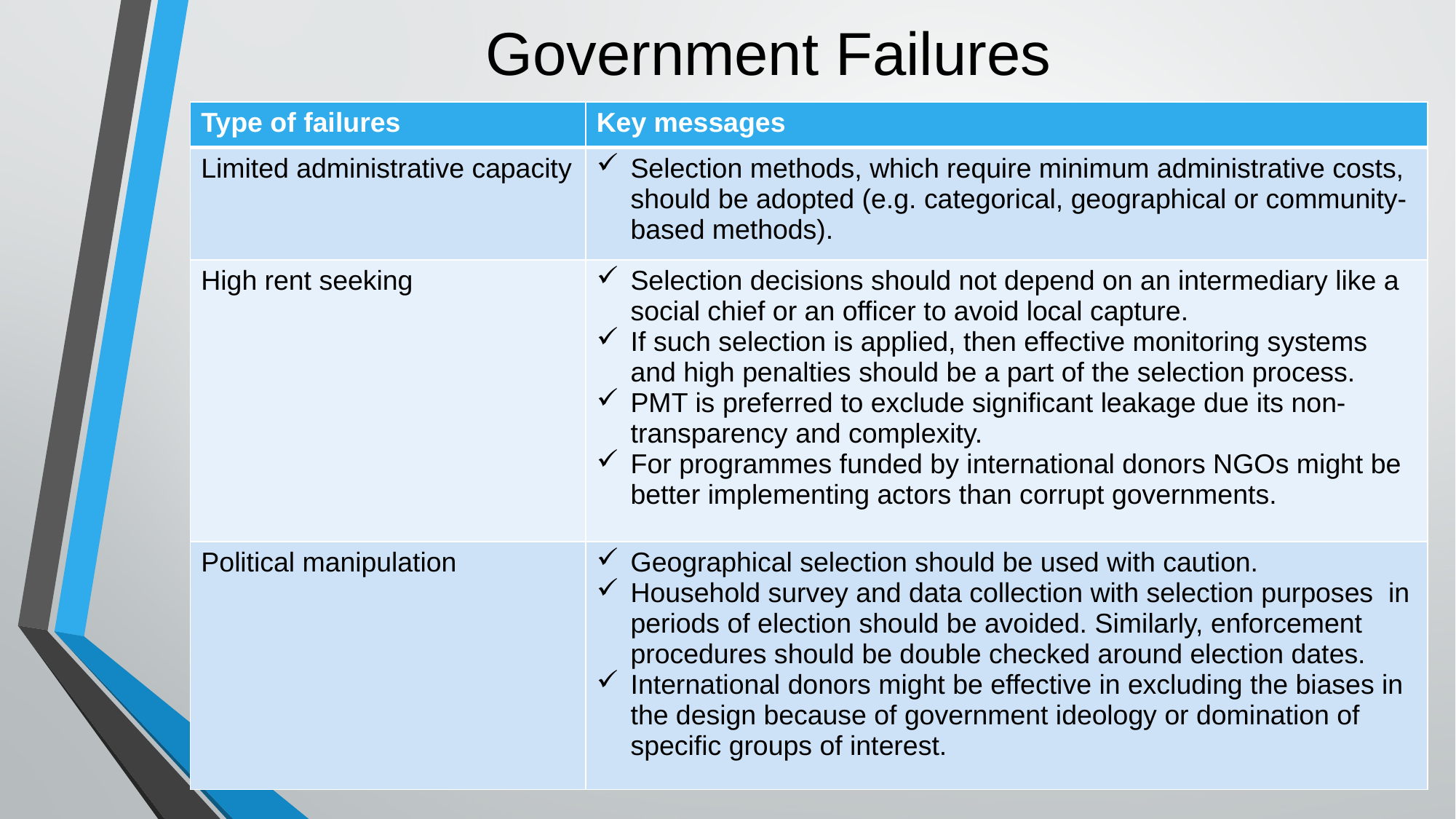

# Government Failures
| Type of failures | Key messages |
| --- | --- |
| Limited administrative capacity | Selection methods, which require minimum administrative costs, should be adopted (e.g. categorical, geographical or community-based methods). |
| High rent seeking | Selection decisions should not depend on an intermediary like a social chief or an officer to avoid local capture. If such selection is applied, then effective monitoring systems and high penalties should be a part of the selection process. PMT is preferred to exclude significant leakage due its non-transparency and complexity. For programmes funded by international donors NGOs might be better implementing actors than corrupt governments. |
| Political manipulation | Geographical selection should be used with caution. Household survey and data collection with selection purposes in periods of election should be avoided. Similarly, enforcement procedures should be double checked around election dates. International donors might be effective in excluding the biases in the design because of government ideology or domination of specific groups of interest. |